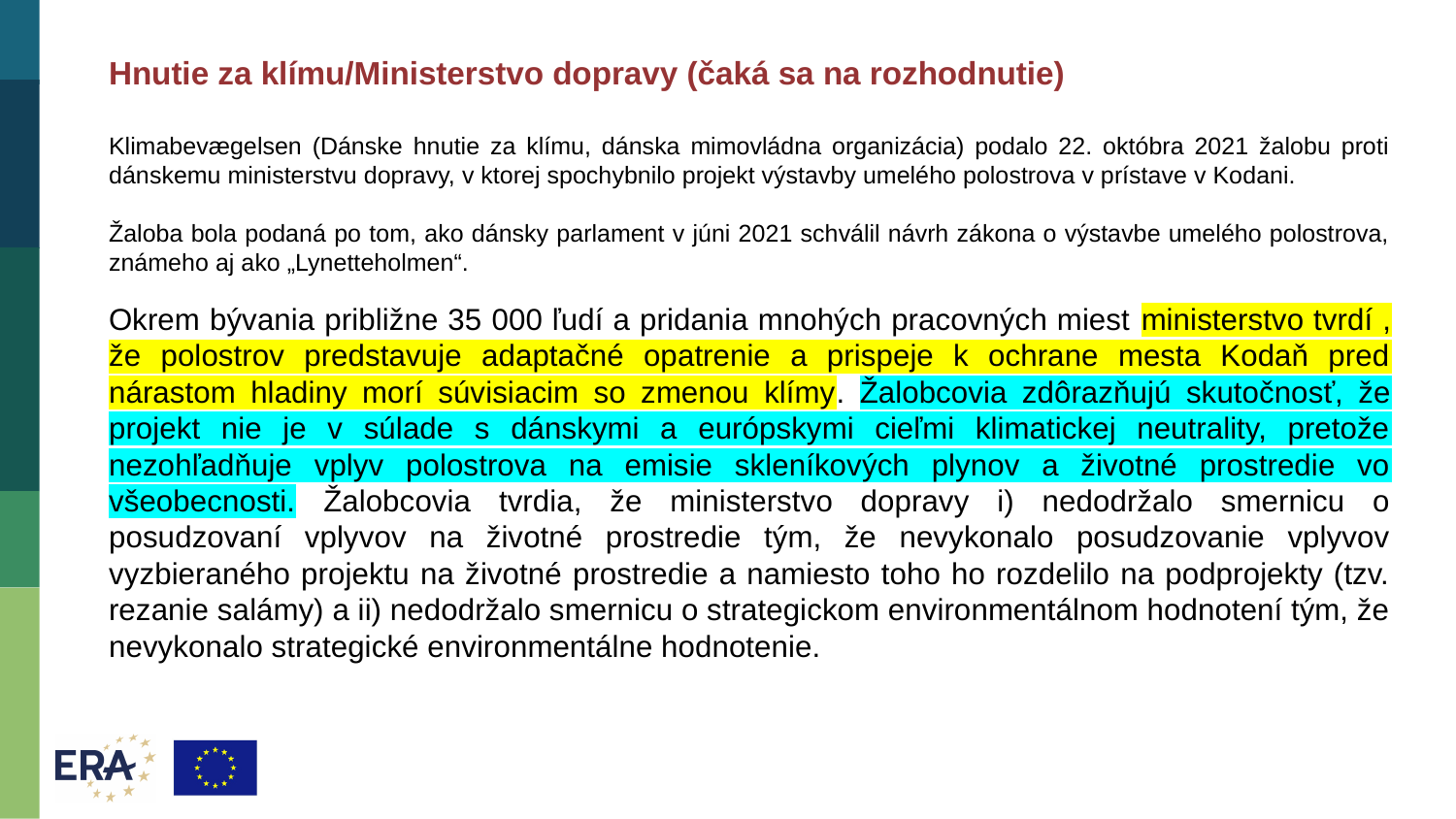

Hnutie za klímu/Ministerstvo dopravy (čaká sa na rozhodnutie)

Klimabevægelsen (Dánske hnutie za klímu, dánska mimovládna organizácia) podalo 22. októbra 2021 žalobu proti dánskemu ministerstvu dopravy, v ktorej spochybnilo projekt výstavby umelého polostrova v prístave v Kodani.

Žaloba bola podaná po tom, ako dánsky parlament v júni 2021 schválil návrh zákona o výstavbe umelého polostrova, známeho aj ako „Lynetteholmen“.

Okrem bývania približne 35 000 ľudí a pridania mnohých pracovných miest ministerstvo tvrdí , že polostrov predstavuje adaptačné opatrenie a prispeje k ochrane mesta Kodaň pred nárastom hladiny morí súvisiacim so zmenou klímy. Žalobcovia zdôrazňujú skutočnosť, že projekt nie je v súlade s dánskymi a európskymi cieľmi klimatickej neutrality, pretože nezohľadňuje vplyv polostrova na emisie skleníkových plynov a životné prostredie vo všeobecnosti. Žalobcovia tvrdia, že ministerstvo dopravy i) nedodržalo smernicu o posudzovaní vplyvov na životné prostredie tým, že nevykonalo posudzovanie vplyvov vyzbieraného projektu na životné prostredie a namiesto toho ho rozdelilo na podprojekty (tzv. rezanie salámy) a ii) nedodržalo smernicu o strategickom environmentálnom hodnotení tým, že nevykonalo strategické environmentálne hodnotenie.